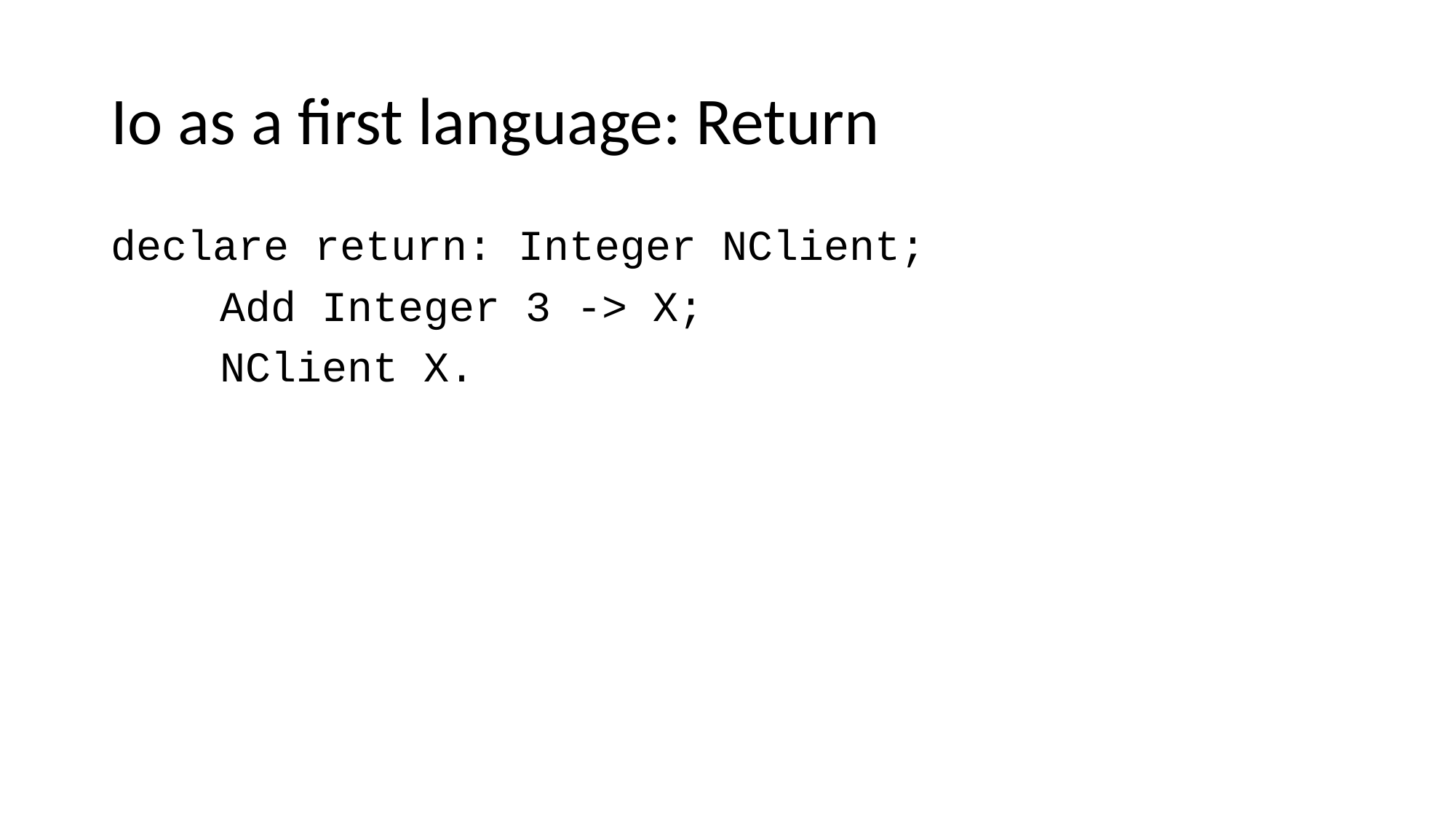

# Io as a first language: Return
declare return: Integer NClient;
	Add Integer 3 -> X;
	NClient X.